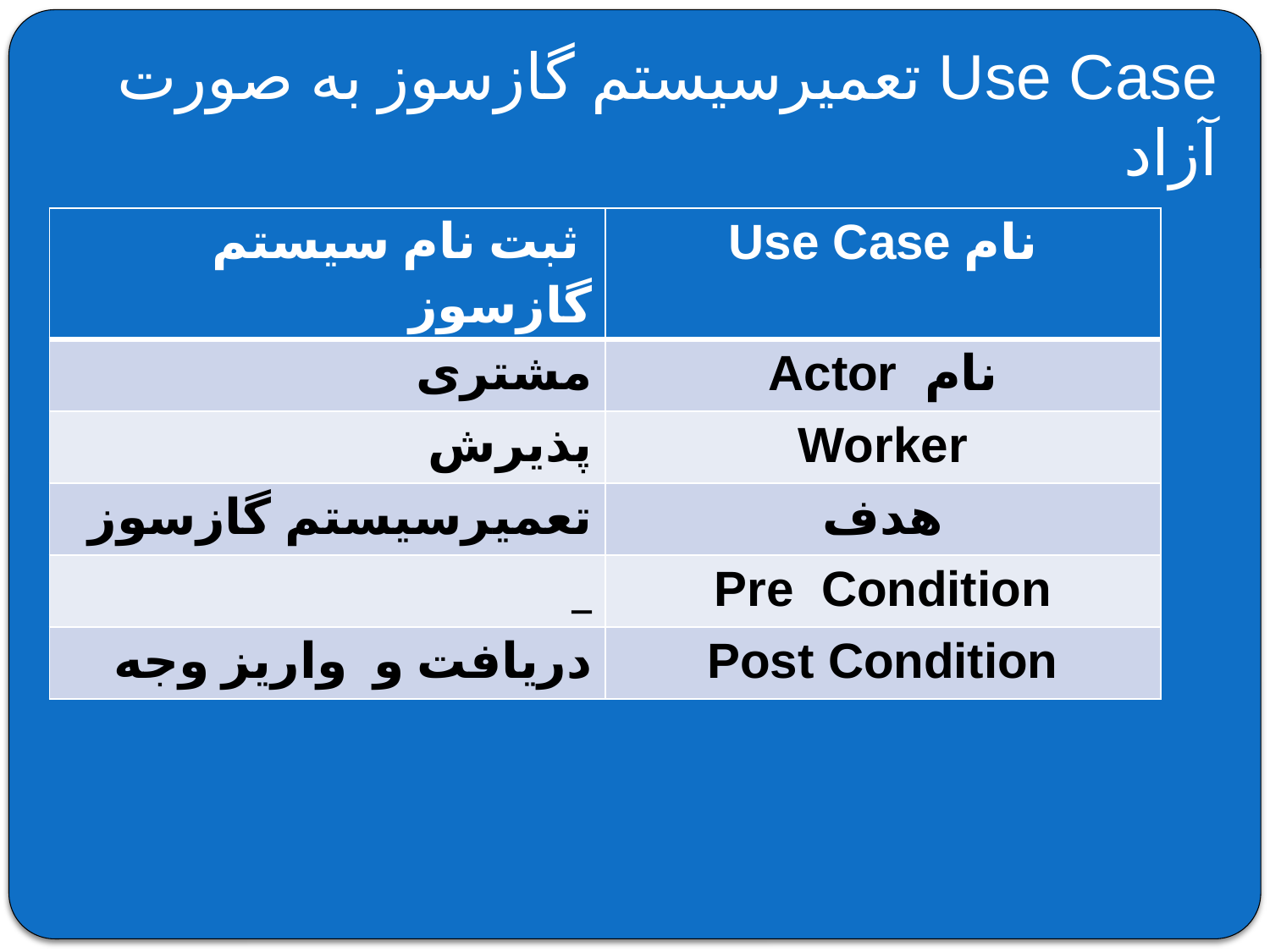

Use Case تعمیرسیستم گازسوز به صورت آزاد

| ثبت نام سیستم گازسوز | نام Use Case |
| --- | --- |
| مشتری | Actor نام |
| پذیرش | Worker |
| تعمیرسیستم گازسوز | هدف |
| \_ | Pre Condition |
| دریافت و واریز وجه | Post Condition |